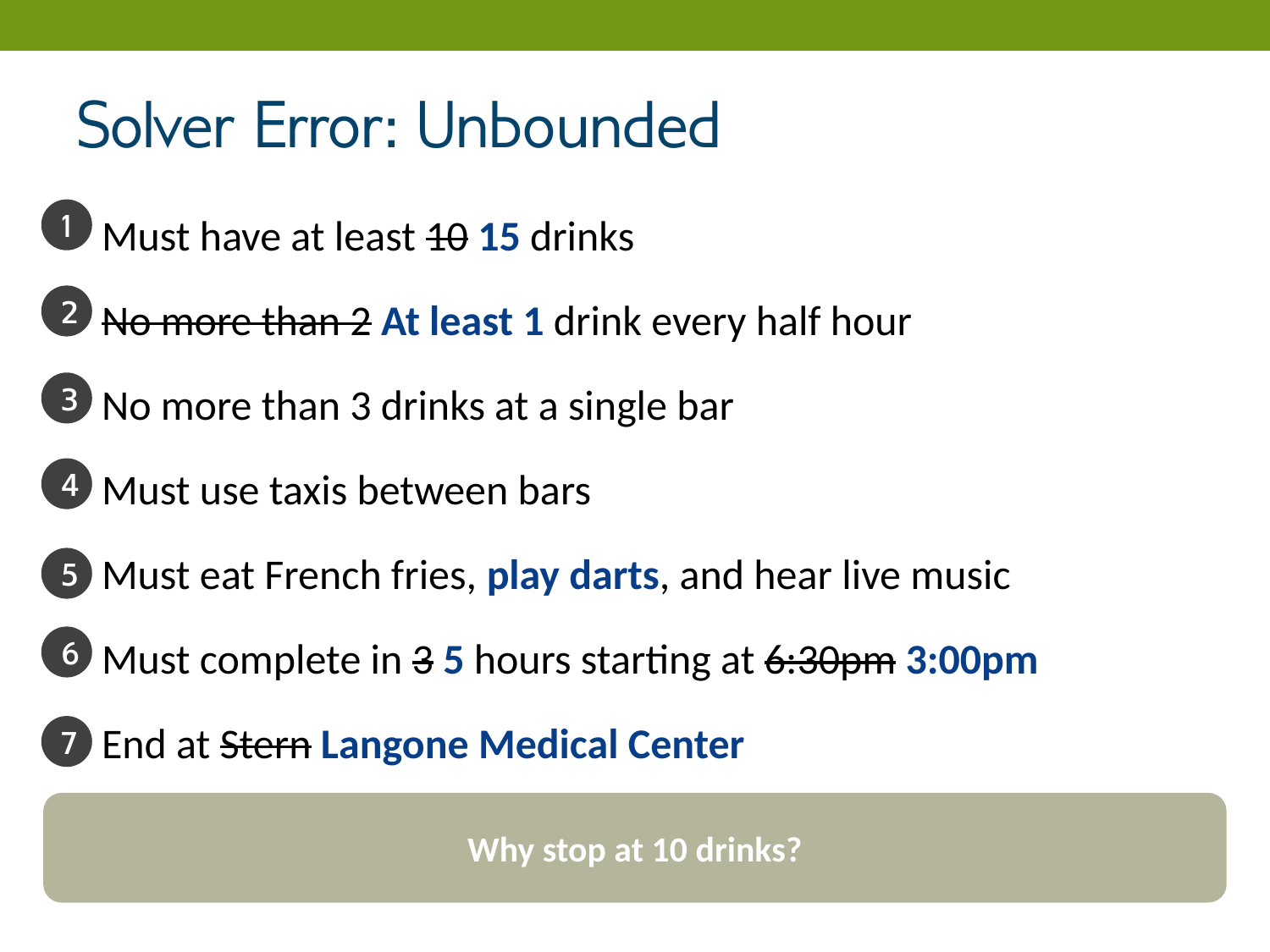

# Solver Error: Unbounded
Must have at least 10 15 drinks
No more than 2 At least 1 drink every half hour
No more than 3 drinks at a single bar
Must use taxis between bars
Must eat French fries, play darts, and hear live music
Must complete in 3 5 hours starting at 6:30pm 3:00pm
End at Stern Langone Medical Center

1
2
3
4
5
6
7
Why stop at 10 drinks?